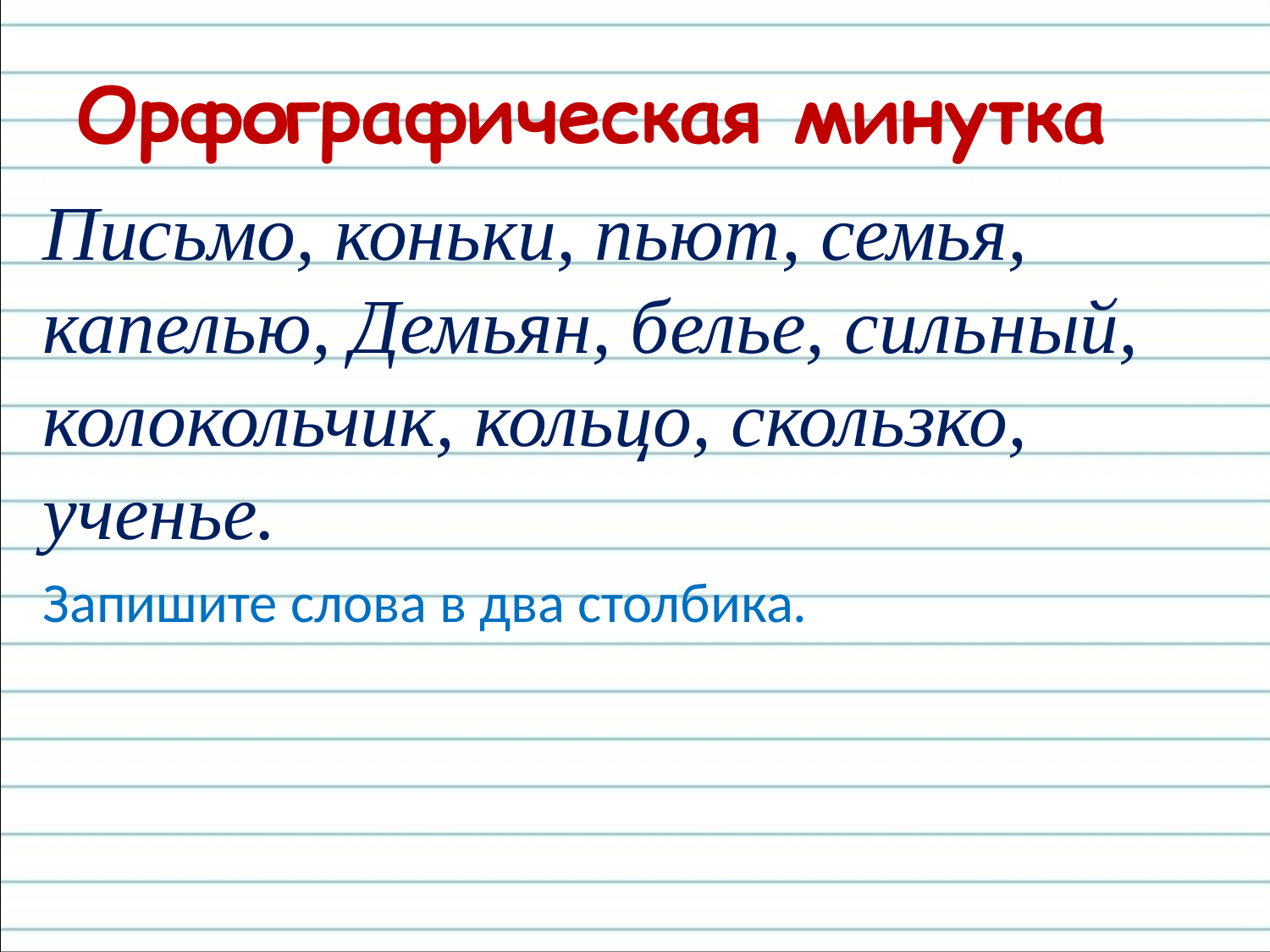

# Орфографическая минутка
Письмо, коньки, пьют, семья, капелью, Демьян, белье, силь­ный, колокольчик, кольцо, скользко, ученье.
Запишите слова в два столбика.